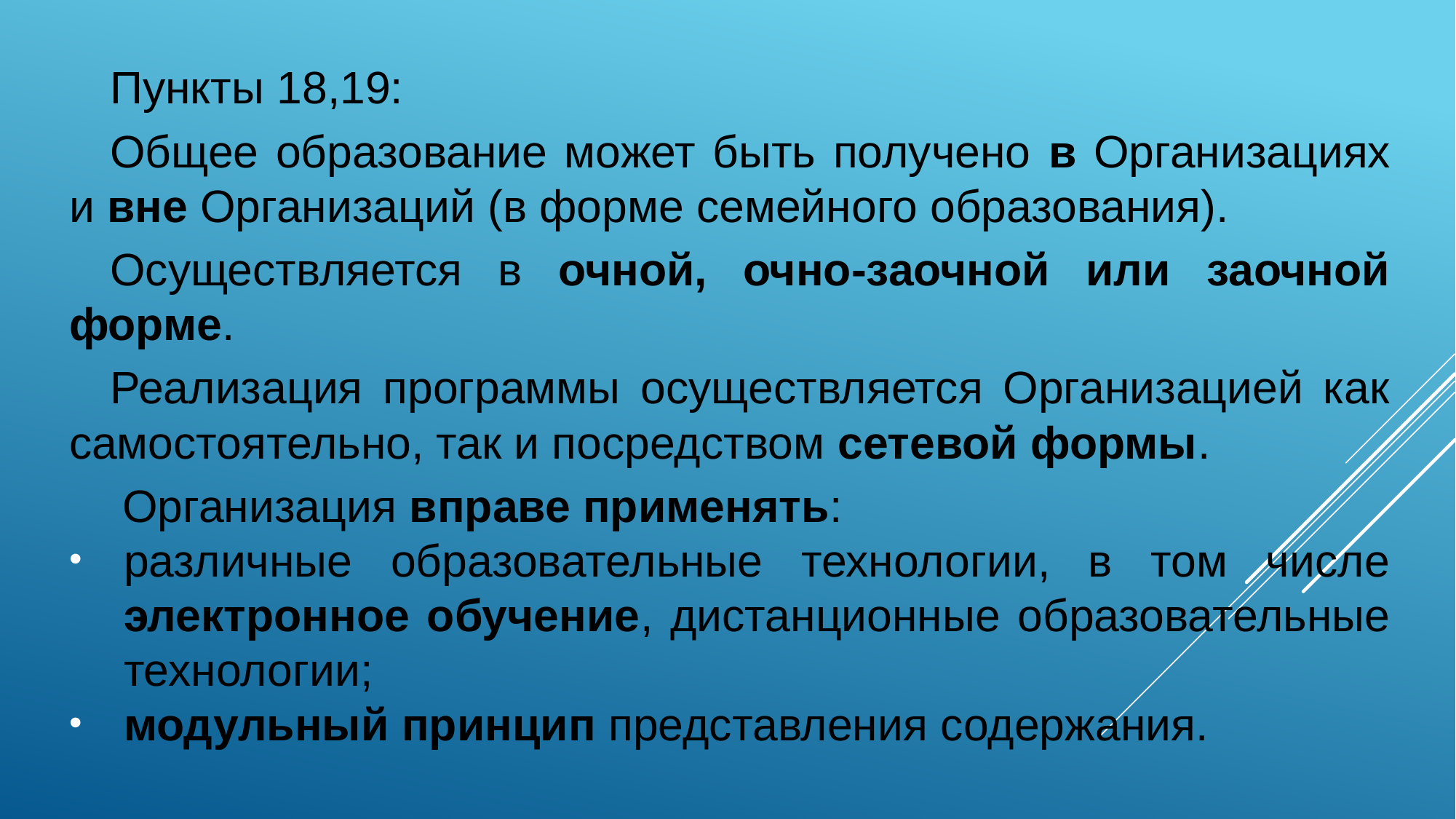

Пункты 18,19:
Общее образование может быть получено в Организациях и вне Организаций (в форме семейного образования).
Осуществляется в очной, очно-заочной или заочной форме.
Реализация программы осуществляется Организацией как самостоятельно, так и посредством сетевой формы.
 Организация вправе применять:
различные образовательные технологии, в том числе электронное обучение, дистанционные образовательные технологии;
модульный принцип представления содержания.